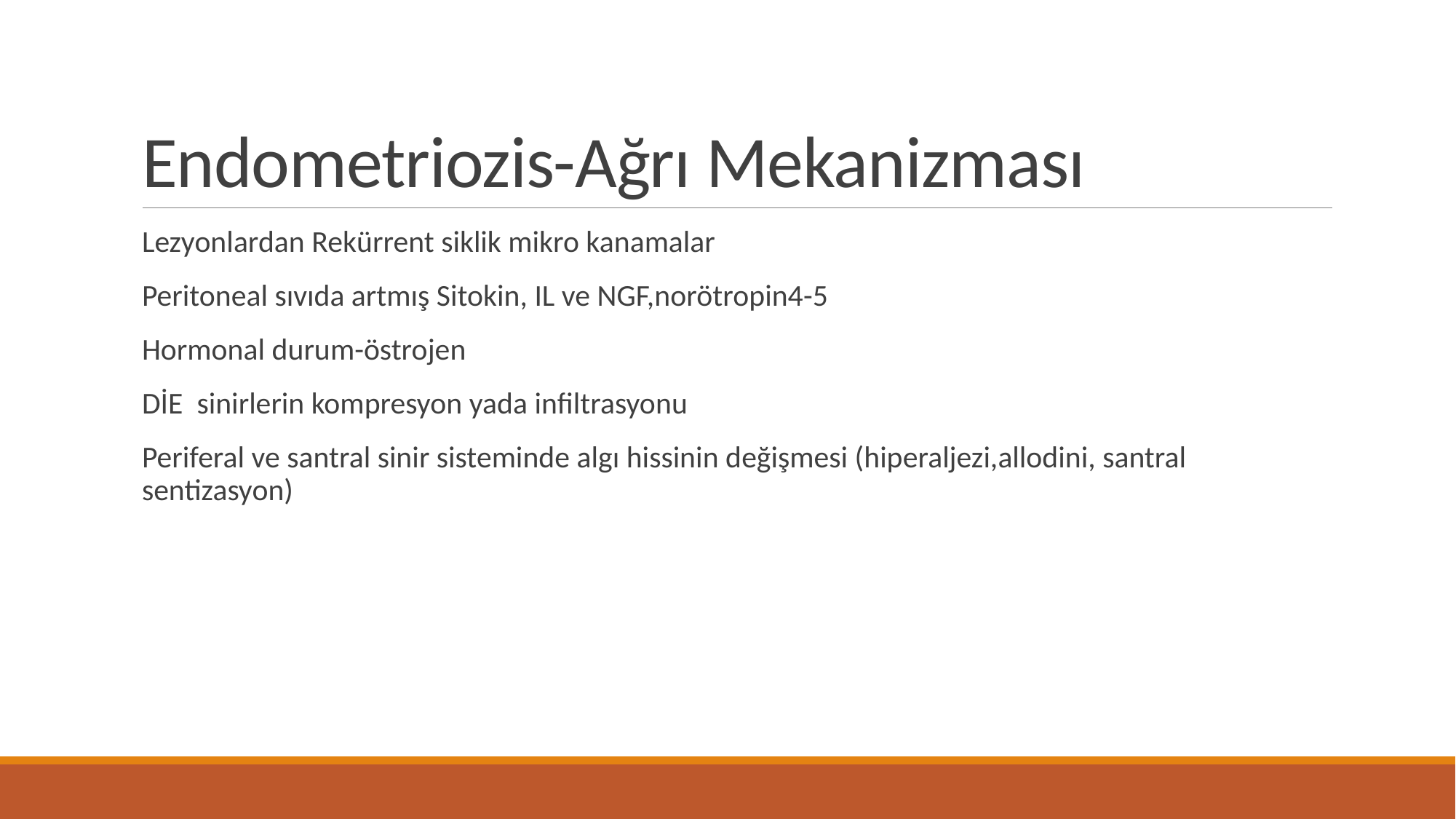

# Endometriozis-Ağrı Mekanizması
Lezyonlardan Rekürrent siklik mikro kanamalar
Peritoneal sıvıda artmış Sitokin, IL ve NGF,norötropin4-5
Hormonal durum-östrojen
DİE  sinirlerin kompresyon yada infiltrasyonu
Periferal ve santral sinir sisteminde algı hissinin değişmesi (hiperaljezi,allodini, santral sentizasyon)